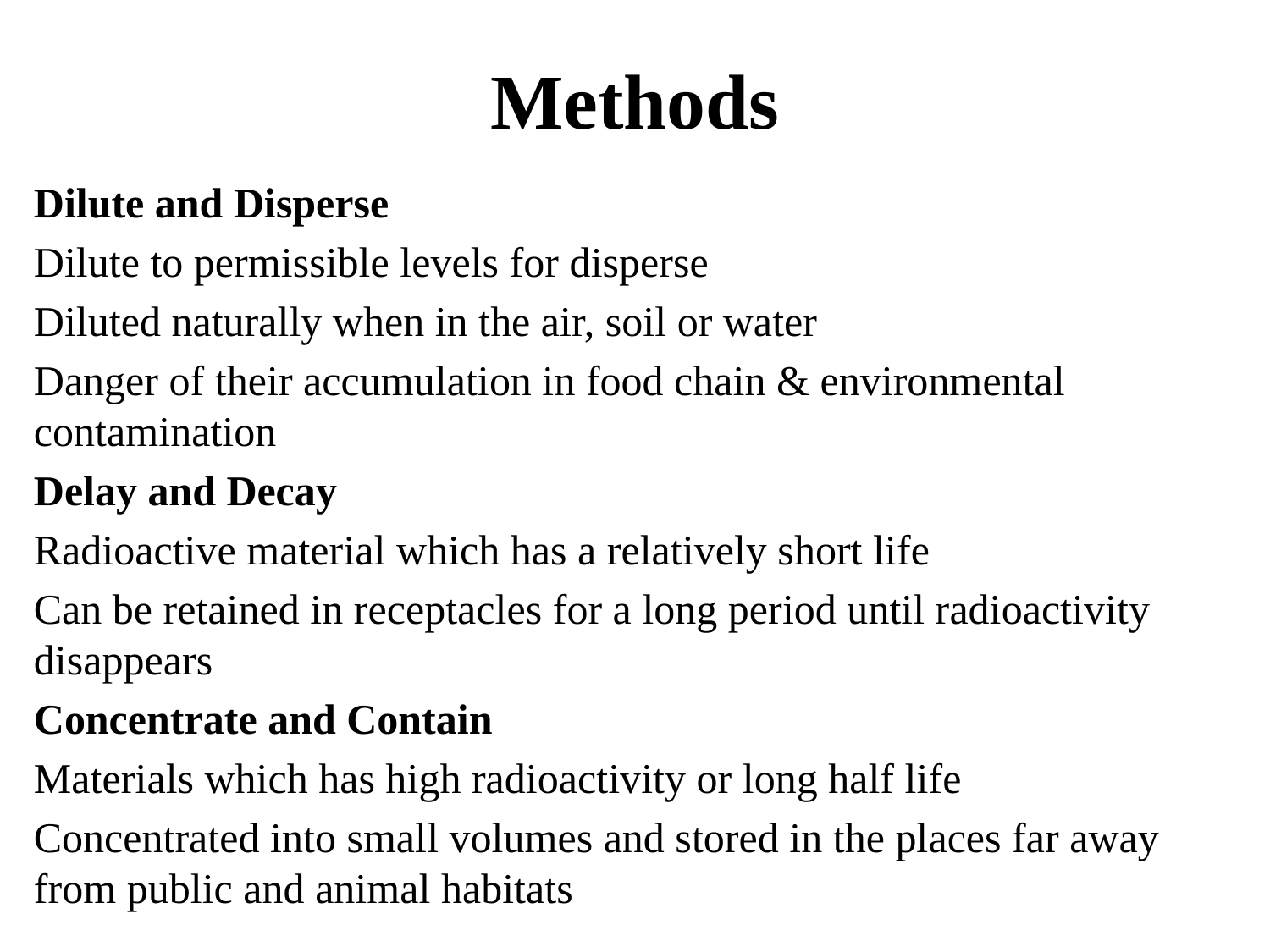

# Methods
Dilute and Disperse
Dilute to permissible levels for disperse
Diluted naturally when in the air, soil or water
Danger of their accumulation in food chain & environmental contamination
Delay and Decay
Radioactive material which has a relatively short life
Can be retained in receptacles for a long period until radioactivity disappears
Concentrate and Contain
Materials which has high radioactivity or long half life
Concentrated into small volumes and stored in the places far away from public and animal habitats